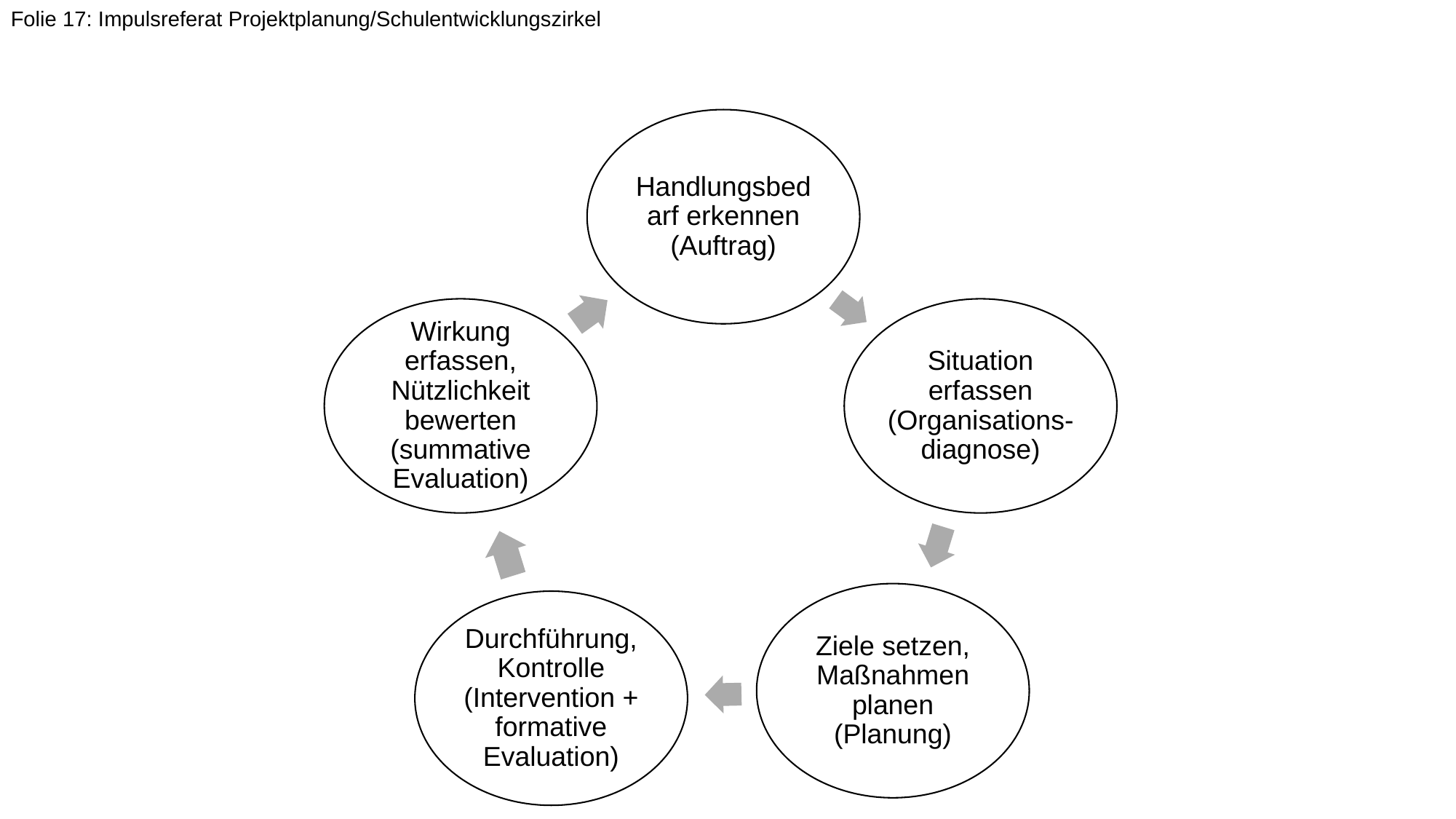

Folie 17: Impulsreferat Projektplanung/Schulentwicklungszirkel
Handlungsbedarf erkennen (Auftrag)

Situation erfassen (Organisations-diagnose)

Ziele setzen, Maßnahmen planen (Planung)

Durchführung, Kontrolle (Intervention + formative Evaluation)

Wirkung erfassen, Nützlichkeit bewerten (summative Evaluation)